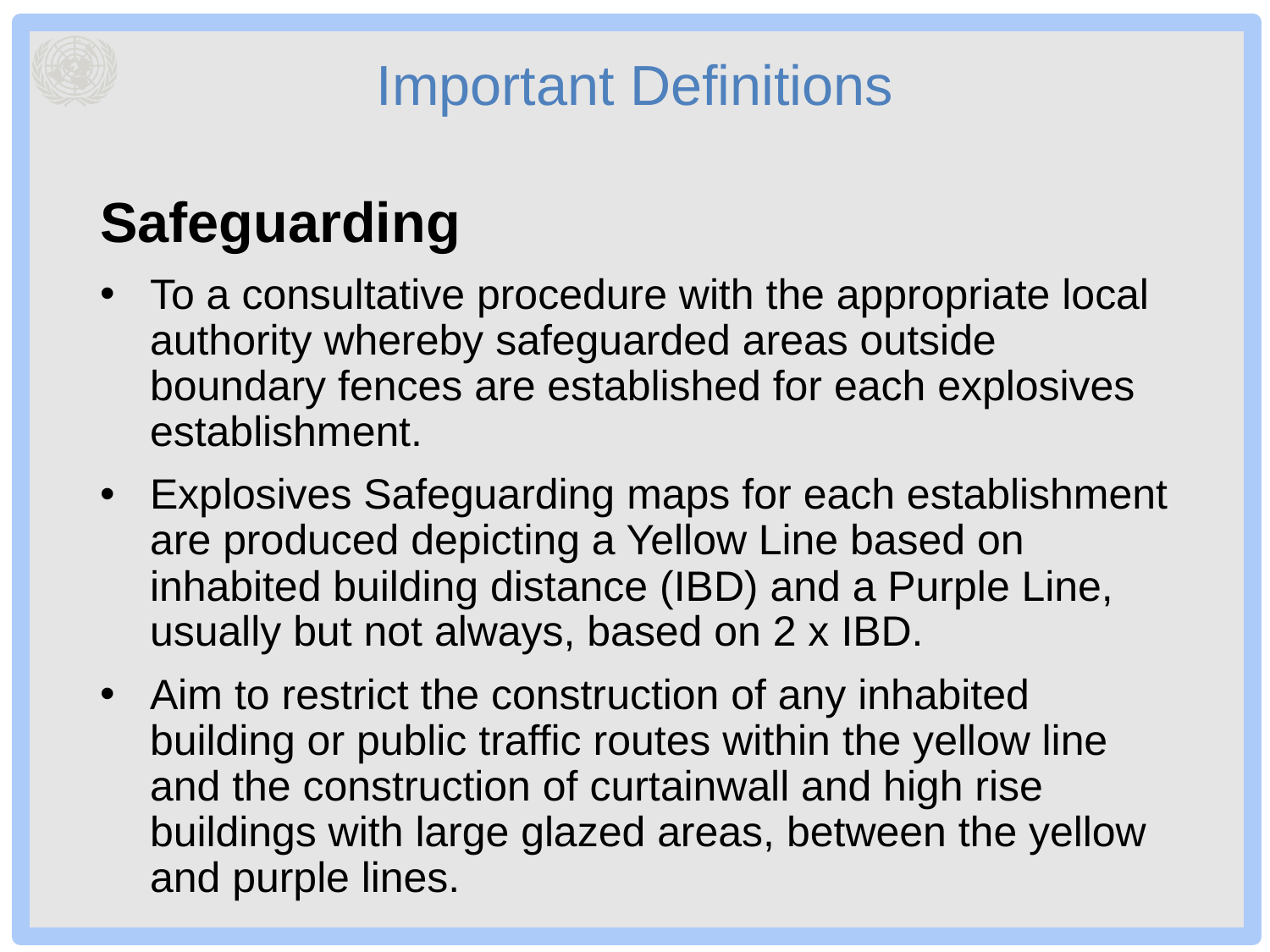

# Important Definitions
Safeguarding
To a consultative procedure with the appropriate local authority whereby safeguarded areas outside boundary fences are established for each explosives establishment.
Explosives Safeguarding maps for each establishment are produced depicting a Yellow Line based on inhabited building distance (IBD) and a Purple Line, usually but not always, based on 2 x IBD.
Aim to restrict the construction of any inhabited building or public traffic routes within the yellow line and the construction of curtainwall and high rise buildings with large glazed areas, between the yellow and purple lines.